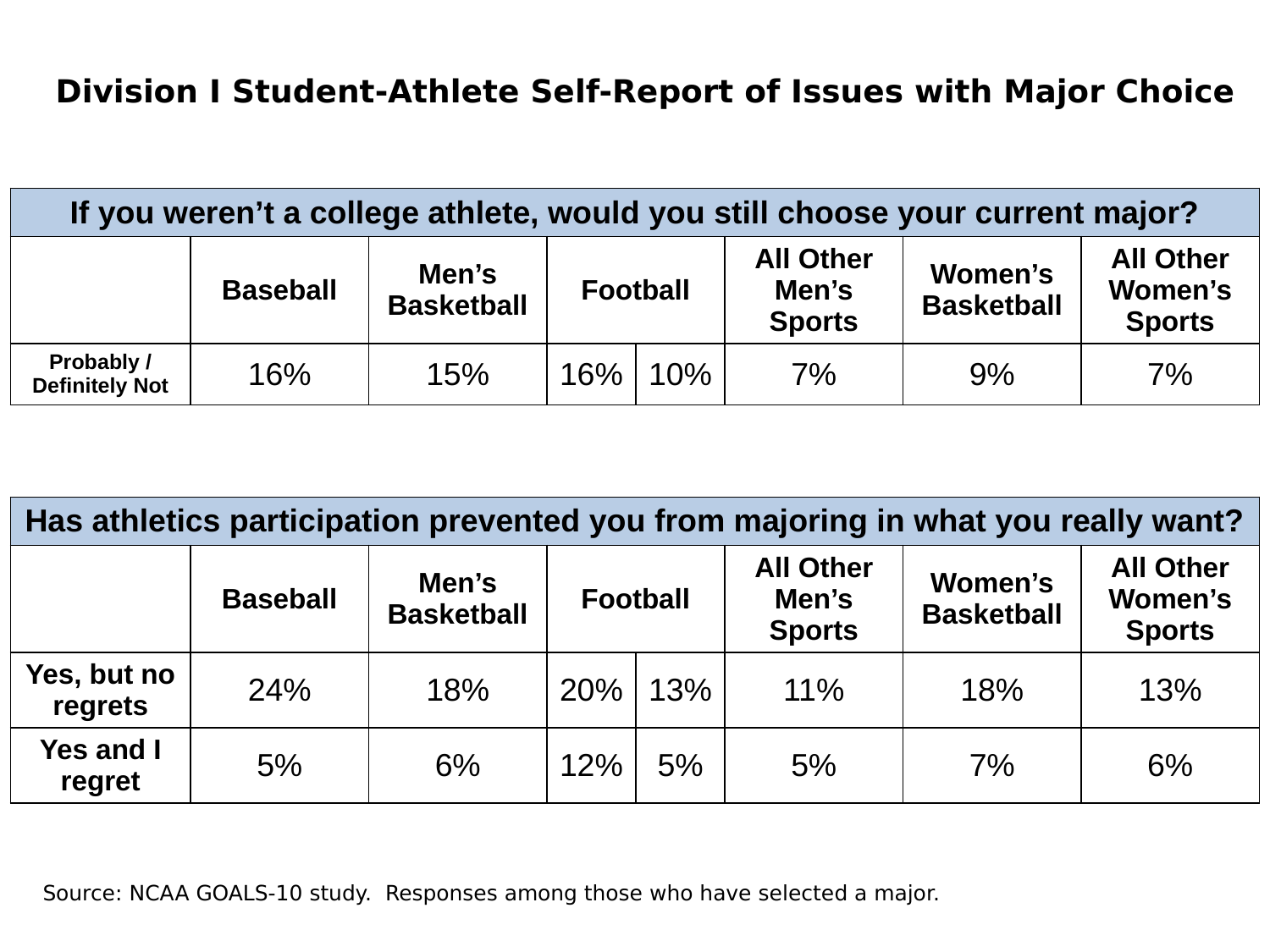

# Division I Student-Athlete Self-Report of Issues with Major Choice
| If you weren’t a college athlete, would you still choose your current major? |  |  |  |  |  |  |  |
| --- | --- | --- | --- | --- | --- | --- | --- |
|  | Baseball | Men’s Basketball | Football |  | All Other Men’s Sports | Women’s Basketball | All Other Women’s Sports |
| Probably / Definitely Not | 16% | 15% | 16% | 10% | 7% | 9% | 7% |
| Has athletics participation prevented you from majoring in what you really want? |  |  |  |  |  |  |  |
| --- | --- | --- | --- | --- | --- | --- | --- |
|  | Baseball | Men’s Basketball | Football |  | All Other Men’s Sports | Women’s Basketball | All Other Women’s Sports |
| Yes, but no regrets | 24% | 18% | 20% | 13% | 11% | 18% | 13% |
| Yes and I regret | 5% | 6% | 12% | 5% | 5% | 7% | 6% |
Source: NCAA GOALS-10 study.  Responses among those who have selected a major.